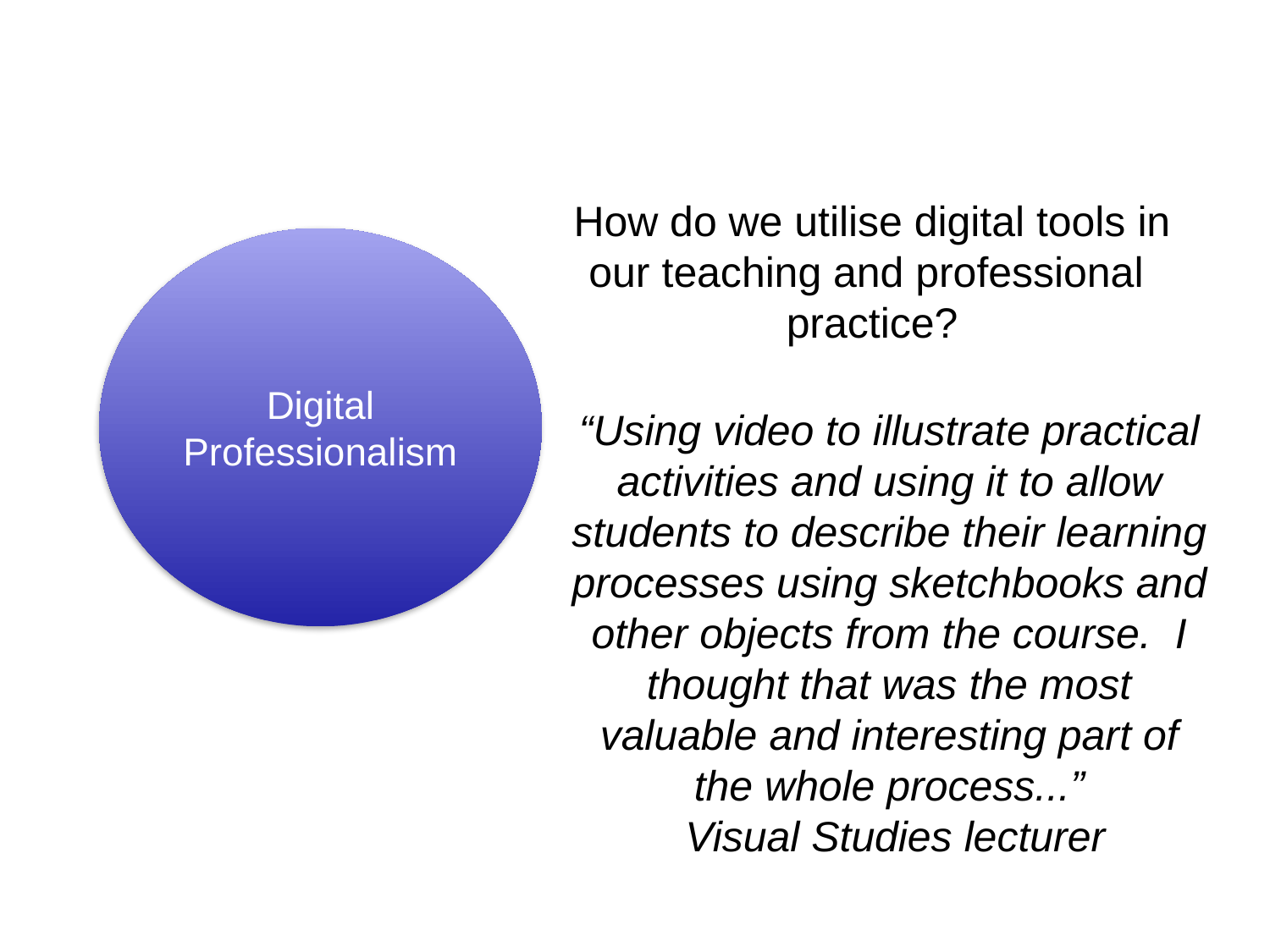

How do we utilise digital tools in
our teaching and professional
practice?
Digital Professionalism
“Using video to illustrate practical
activities and using it to allow
students to describe their learning
processes using sketchbooks and
other objects from the course.  I
thought that was the most
valuable and interesting part of
the whole process...”
Visual Studies lecturer